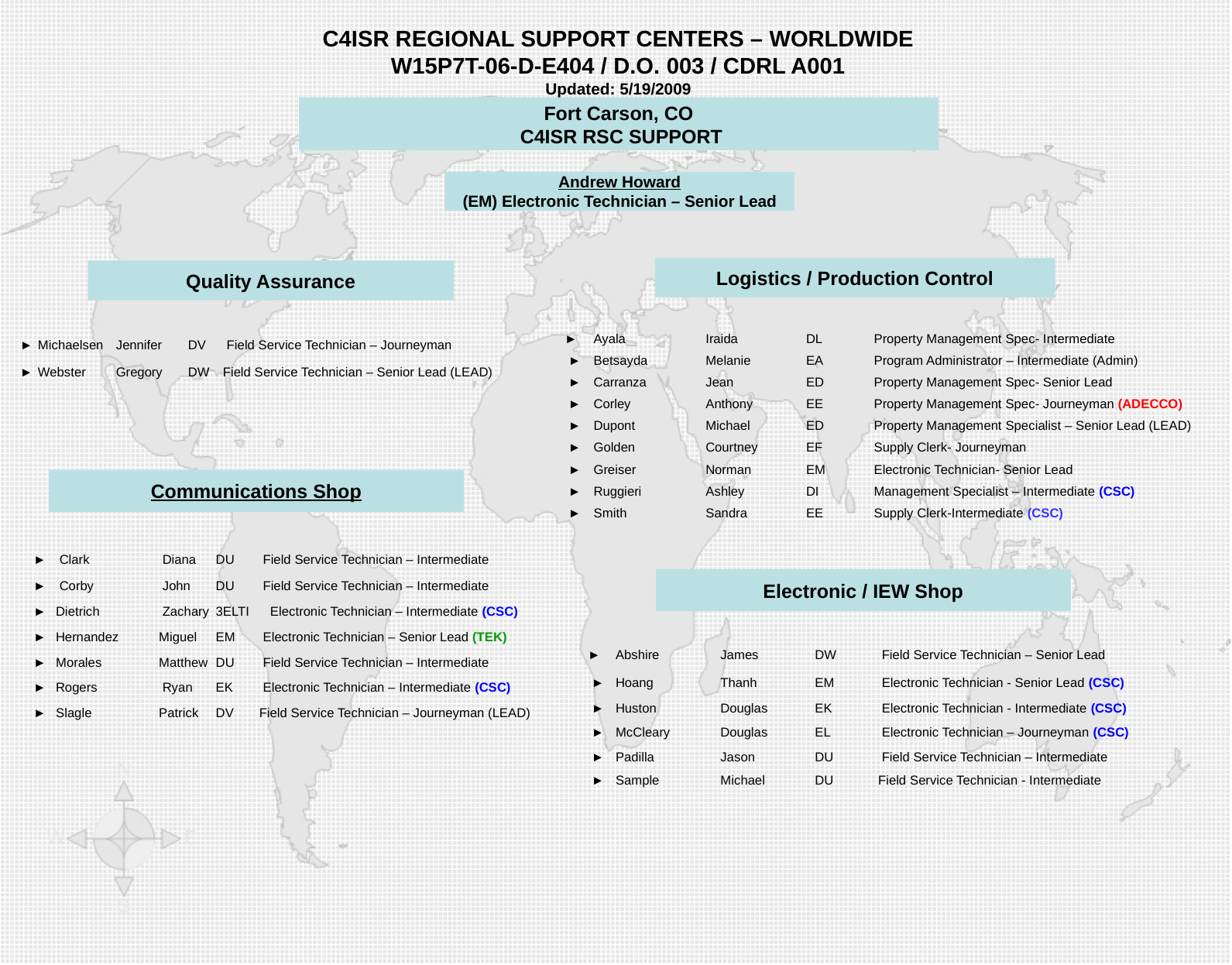

C4ISR REGIONAL SUPPORT CENTERS – WORLDWIDE
W15P7T-06-D-E404 / D.O. 003 / CDRL A001
Updated: 5/19/2009
Fort Carson, CO
 C4ISR RSC SUPPORT
Andrew Howard
(EM) Electronic Technician – Senior Lead
Logistics / Production Control
Quality Assurance

| ► | Ayala | Iraida | DL | Property Management Spec- Intermediate |
| --- | --- | --- | --- | --- |
| ► | Betsayda | Melanie | EA | Program Administrator – Intermediate (Admin) |
| ► | Carranza | Jean | ED | Property Management Spec- Senior Lead |
| ► | Corley | Anthony | EE | Property Management Spec- Journeyman (ADECCO) |
| ► | Dupont | Michael | ED | Property Management Specialist – Senior Lead (LEAD) |
| ► | Golden | Courtney | EF | Supply Clerk- Journeyman |
| ► | Greiser | Norman | EM | Electronic Technician- Senior Lead |
| ► | Ruggieri | Ashley | DI | Management Specialist – Intermediate (CSC) |
| ► | Smith | Sandra | EE | Supply Clerk-Intermediate (CSC) |
| ► | Michaelsen | Jennifer | DV | Field Service Technician – Journeyman |
| --- | --- | --- | --- | --- |
| ► | Webster | Gregory | DW | Field Service Technician – Senior Lead (LEAD) |
Communications Shop
| ► | Clark | Diana | DU | Field Service Technician – Intermediate |
| --- | --- | --- | --- | --- |
| ► | Corby | John | DU | Field Service Technician – Intermediate |
| ► | Dietrich | Zachary | 3ELTI | Electronic Technician – Intermediate (CSC) |
| ► | Hernandez | Miguel | EM | Electronic Technician – Senior Lead (TEK) |
| ► | Morales | Matthew | DU | Field Service Technician – Intermediate |
| ► | Rogers | Ryan | EK | Electronic Technician – Intermediate (CSC) |
| ► | Slagle | Patrick | DV | Field Service Technician – Journeyman (LEAD) |
Electronic / IEW Shop
| ► | Abshire | James | DW | Field Service Technician – Senior Lead |
| --- | --- | --- | --- | --- |
| ► | Hoang | Thanh | EM | Electronic Technician - Senior Lead (CSC) |
| ► | Huston | Douglas | EK | Electronic Technician - Intermediate (CSC) |
| ► | McCleary | Douglas | EL | Electronic Technician – Journeyman (CSC) |
| ► | Padilla | Jason | DU | Field Service Technician – Intermediate |
| ► | Sample | Michael | DU | Field Service Technician - Intermediate |